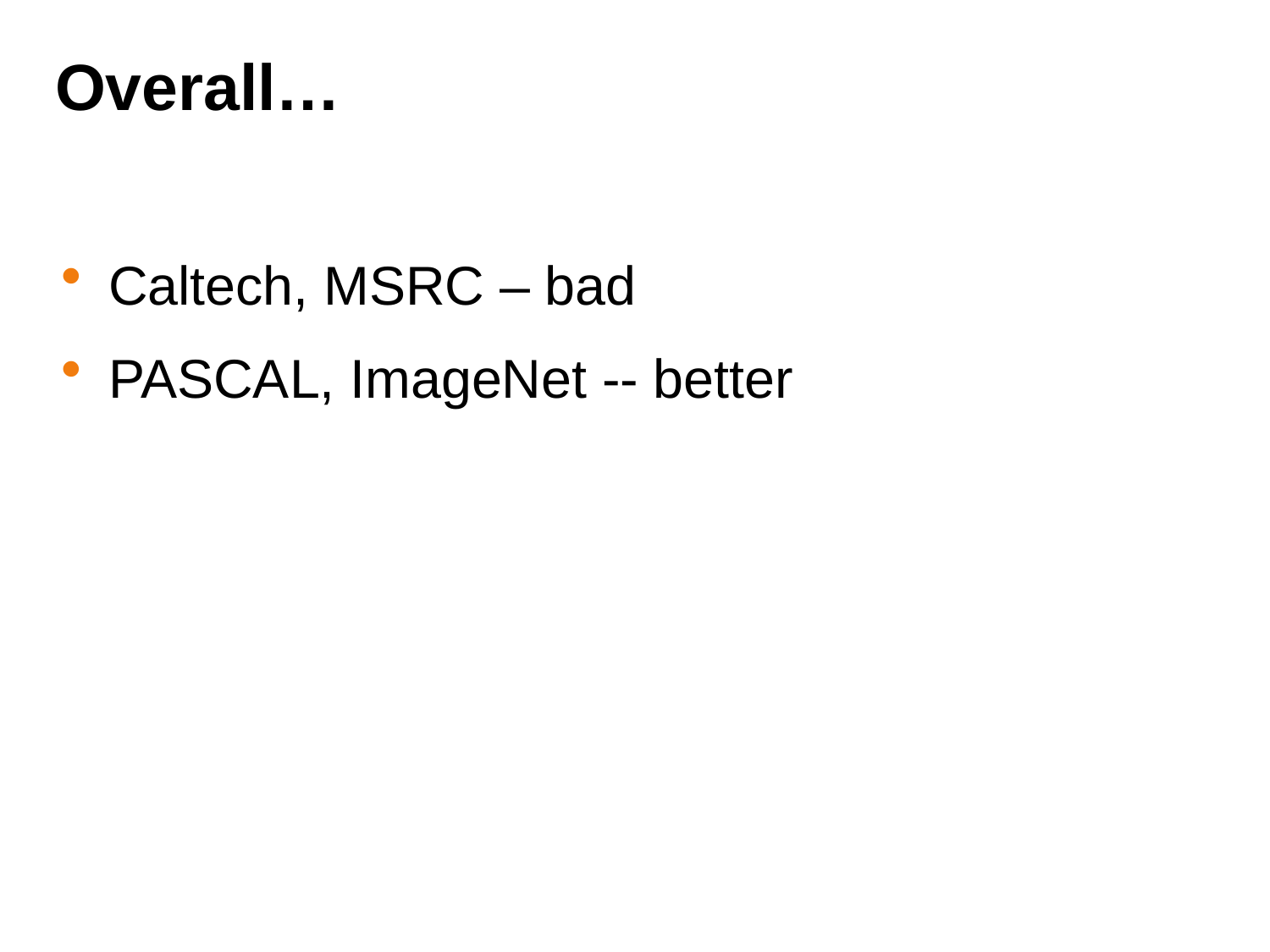

# Overall…

Caltech, MSRC – bad
PASCAL, ImageNet -- better